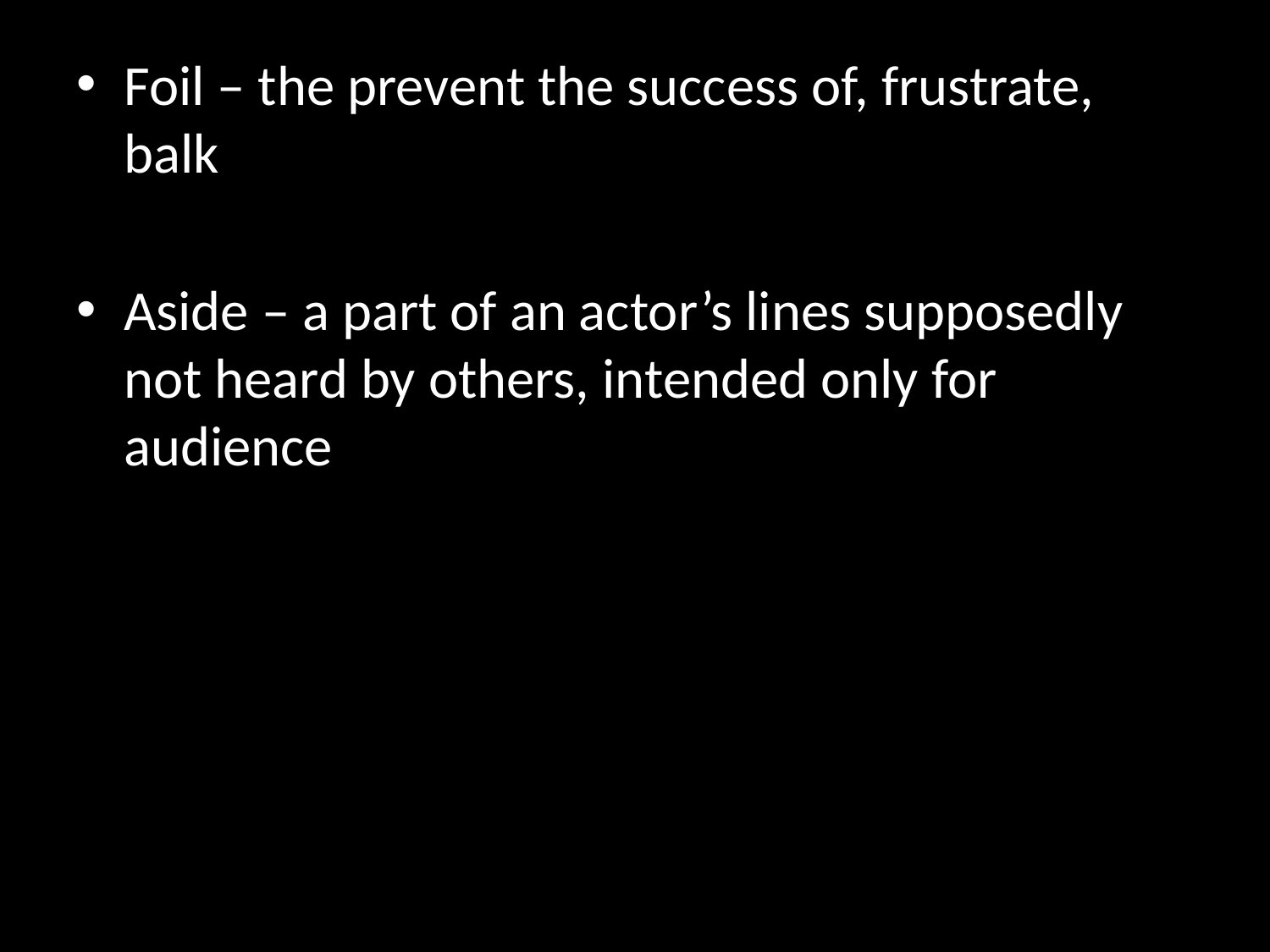

Foil – the prevent the success of, frustrate, balk

Aside – a part of an actor’s lines supposedly not heard by others, intended only for audience